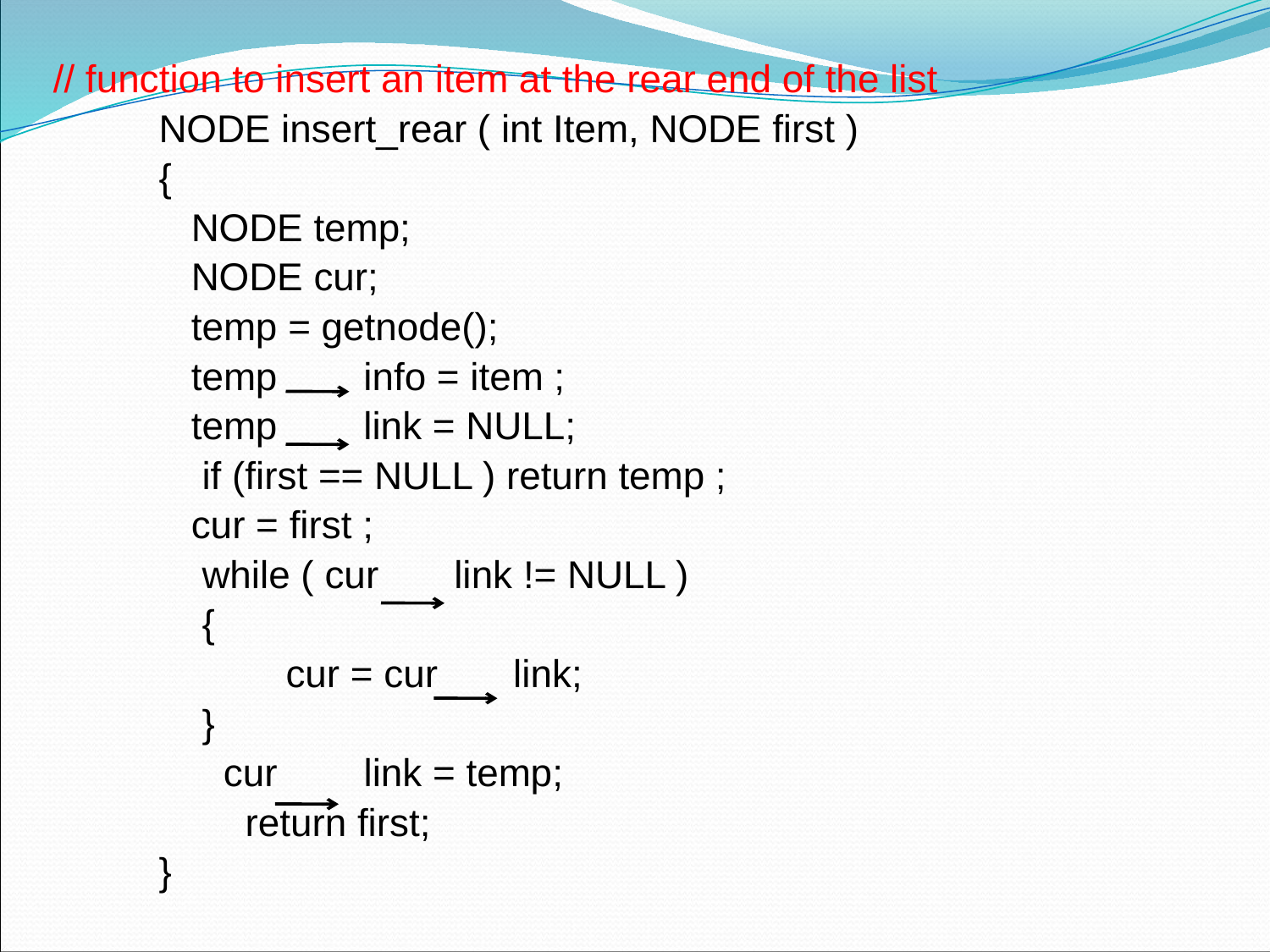

#
  // function to insert an item at the rear end of the list
	NODE insert_rear ( int Item, NODE first )
	{
	   NODE temp;
	   NODE cur;
	   temp = getnode();
	   temp        info = item ;
	   temp        link = NULL;
	    if (first == NULL ) return temp ;
	   cur = first ;
     	    while ( cur       link != NULL )
	    {
		cur = cur       link;
	    }
	      cur        link = temp;
	        return first;
	}